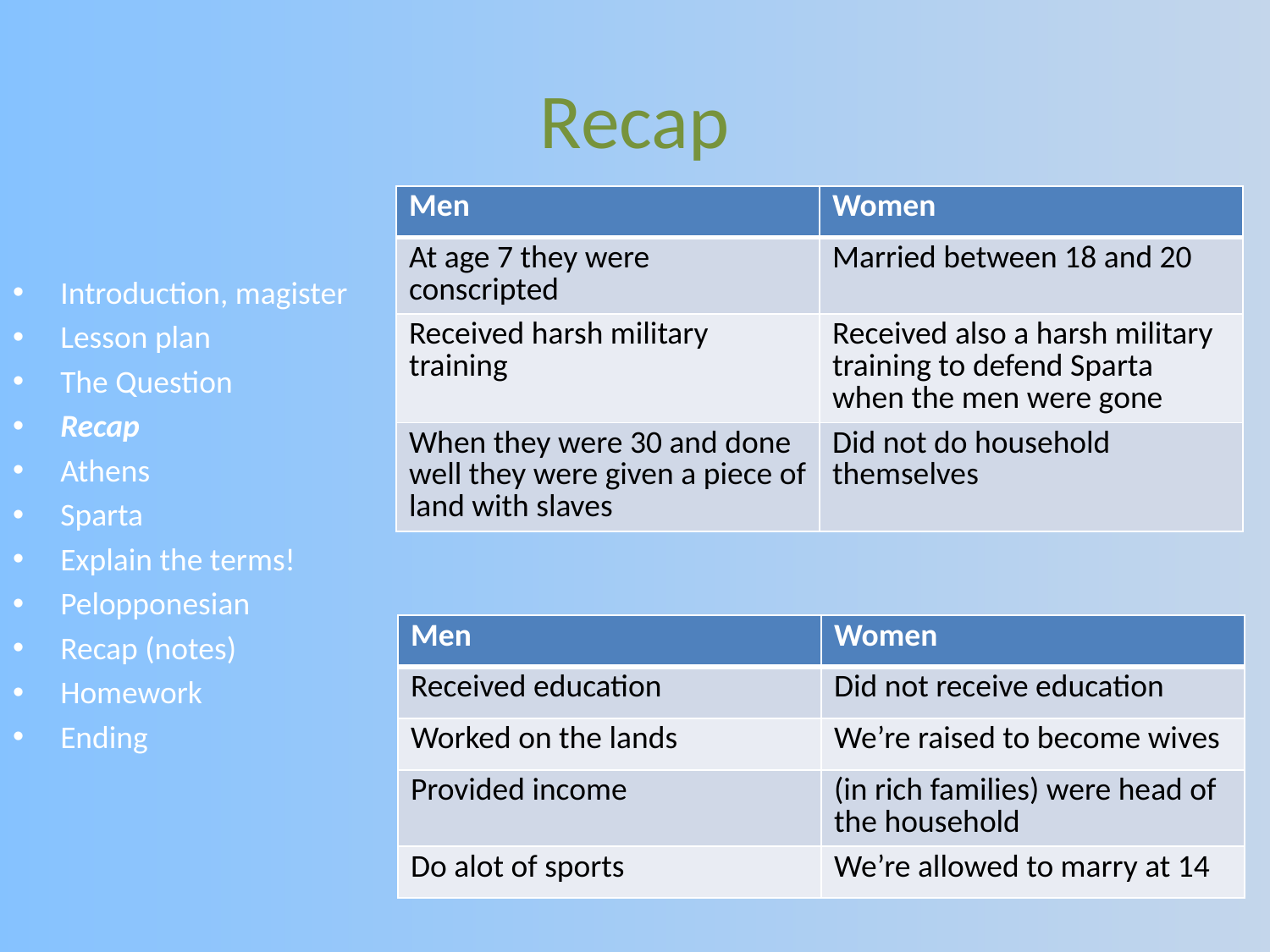

# Recap
| Men | Women |
| --- | --- |
| At age 7 they were conscripted | Married between 18 and 20 |
| Received harsh military training | Received also a harsh military training to defend Sparta when the men were gone |
| When they were 30 and done well they were given a piece of land with slaves | Did not do household themselves |
Introduction, magister
Lesson plan
The Question
Recap
Athens
Sparta
Explain the terms!
Pelopponesian
Recap (notes)
Homework
Ending
| Men | Women |
| --- | --- |
| Received education | Did not receive education |
| Worked on the lands | We’re raised to become wives |
| Provided income | (in rich families) were head of the household |
| Do alot of sports | We’re allowed to marry at 14 |